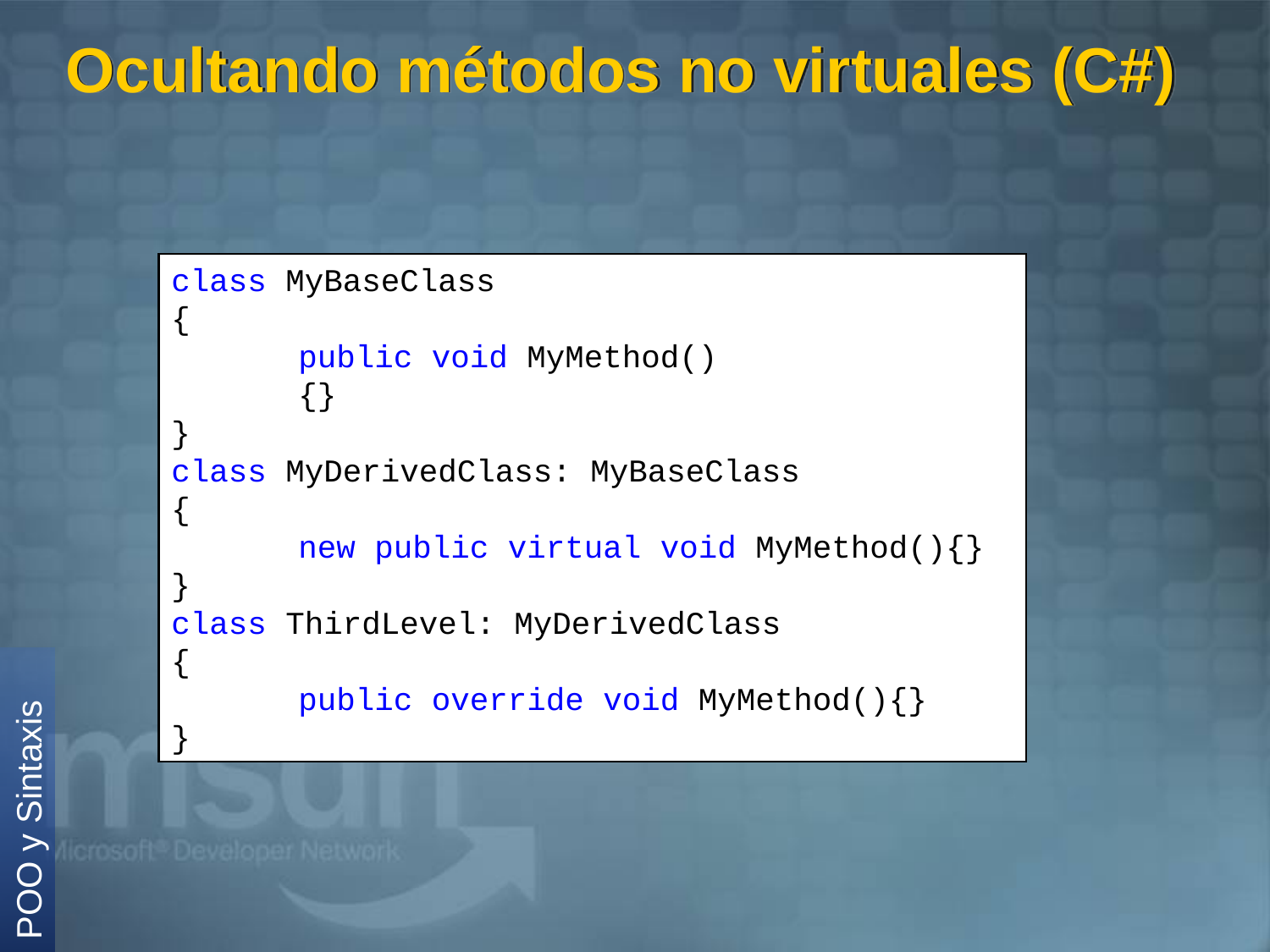

# Ocultando métodos no virtuales (C#)
class MyBaseClass
{
	public void MyMethod()
	{}
}
class MyDerivedClass: MyBaseClass
{
	new public virtual void MyMethod(){}
}
class ThirdLevel: MyDerivedClass
{
	public override void MyMethod(){}
}
POO y Sintaxis